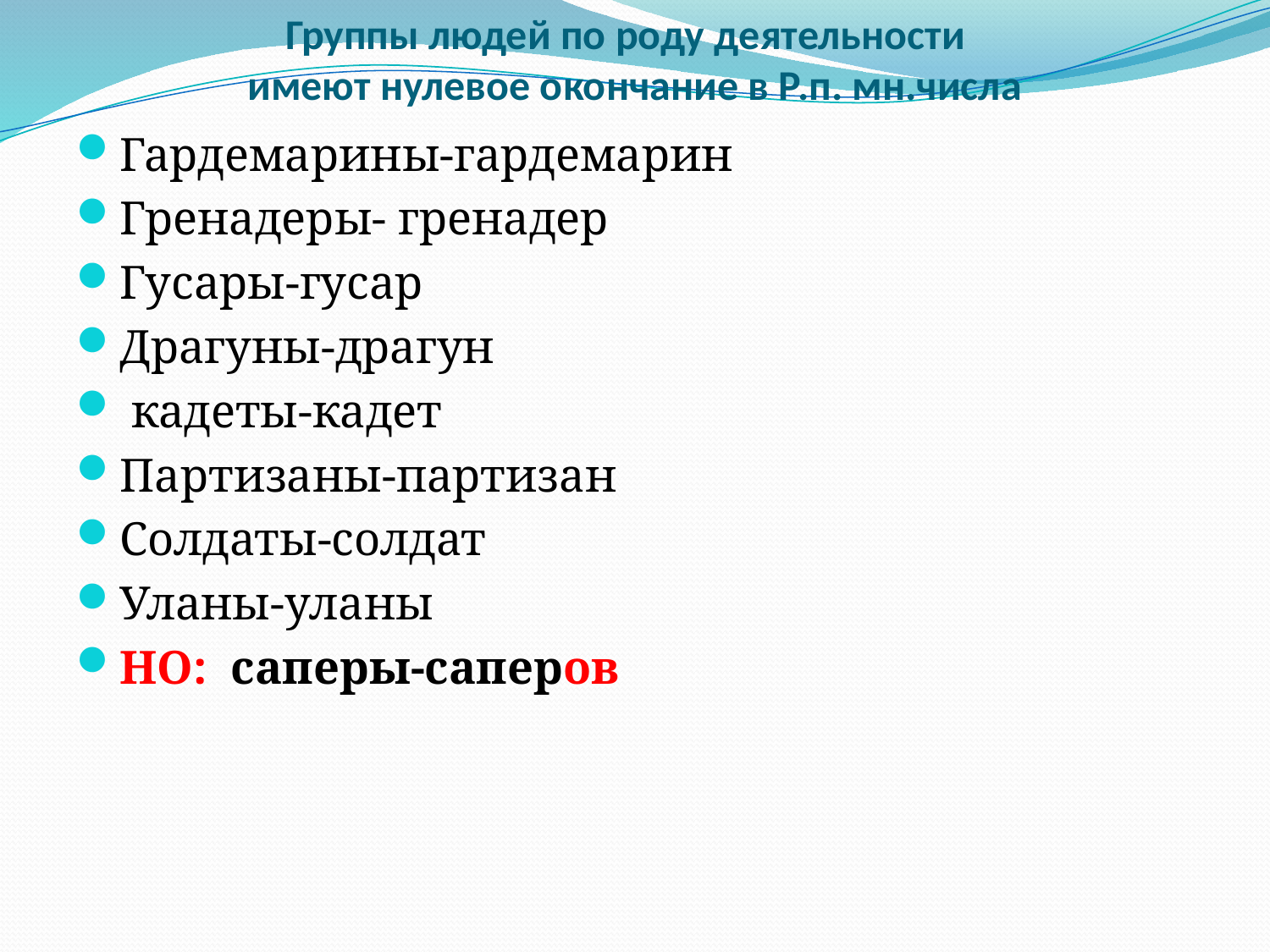

# Группы людей по роду деятельности имеют нулевое окончание в Р.п. мн.числа
Гардемарины-гардемарин
Гренадеры- гренадер
Гусары-гусар
Драгуны-драгун
 кадеты-кадет
Партизаны-партизан
Солдаты-солдат
Уланы-уланы
НО:  саперы-саперов